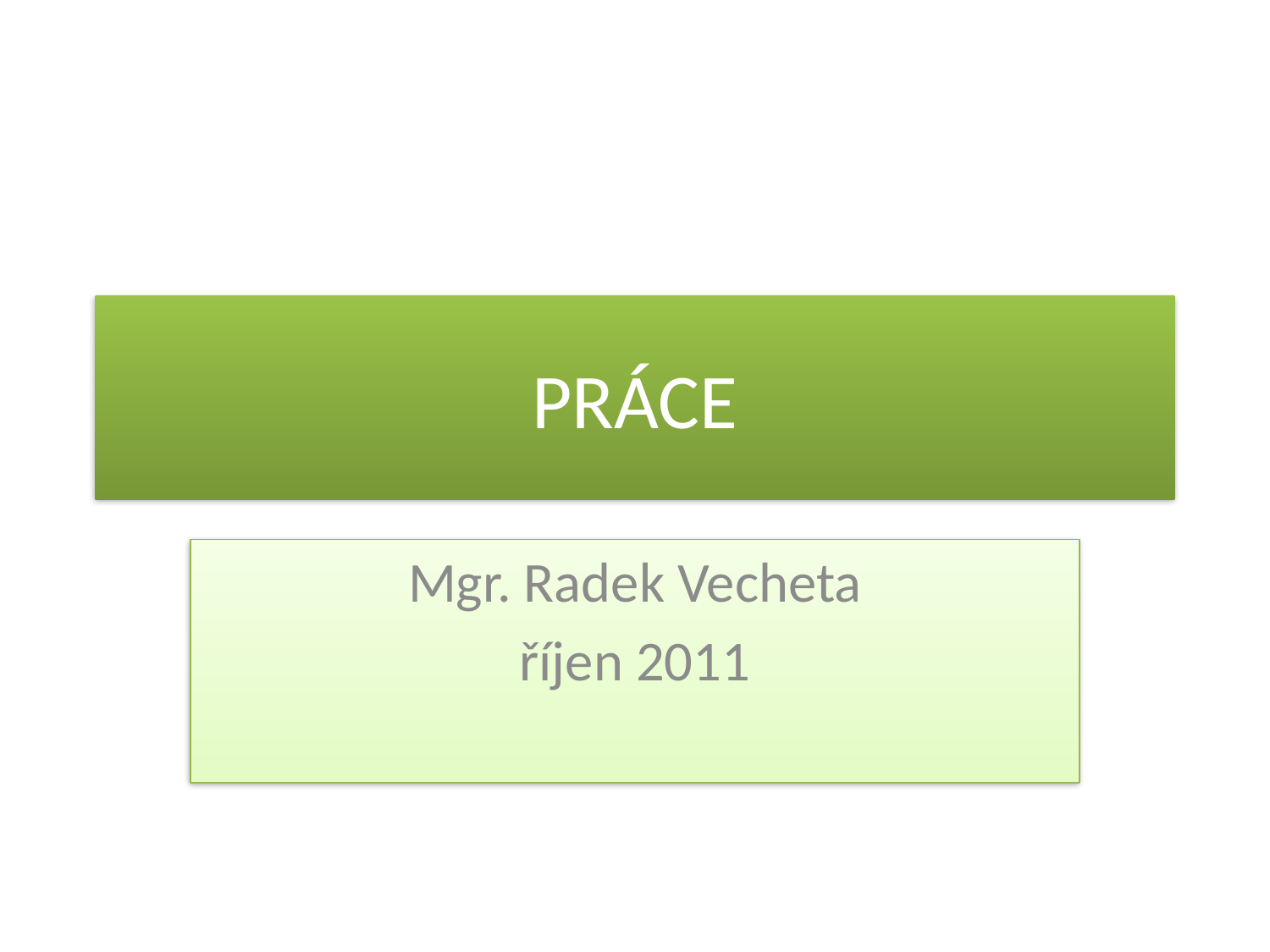

# PRÁCE
Mgr. Radek Vecheta
říjen 2011